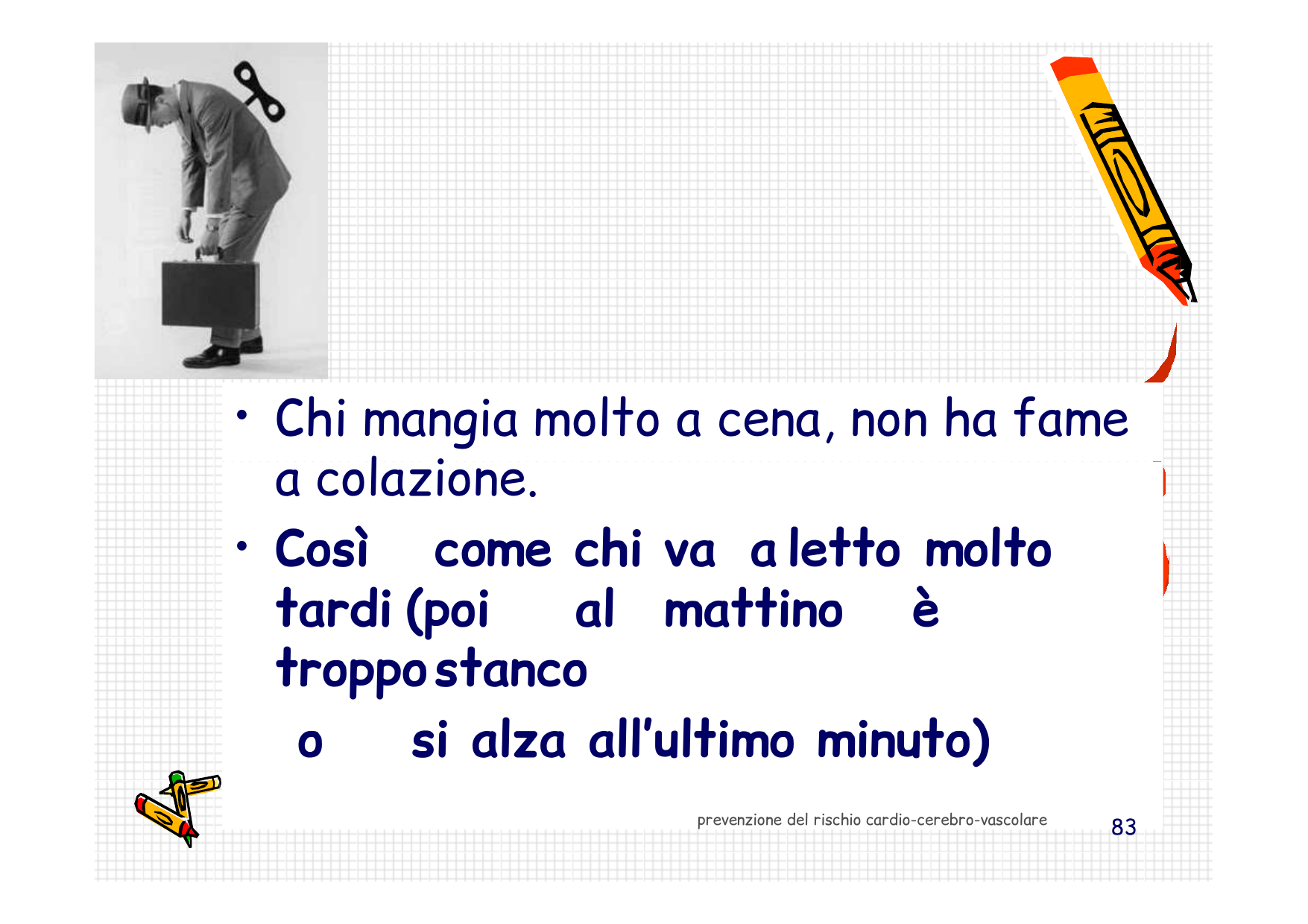

Provincia Milano 1

Chi mangia molto a cena, non ha fame a colazione.
Così		come	chi	va	 a	letto	 molto	tardi (poi	al	mattino	è	troppo	stanco
o	si	alza	all’ultimo	minuto)

prevenzione del rischio cardio-cerebro-vascolare

83